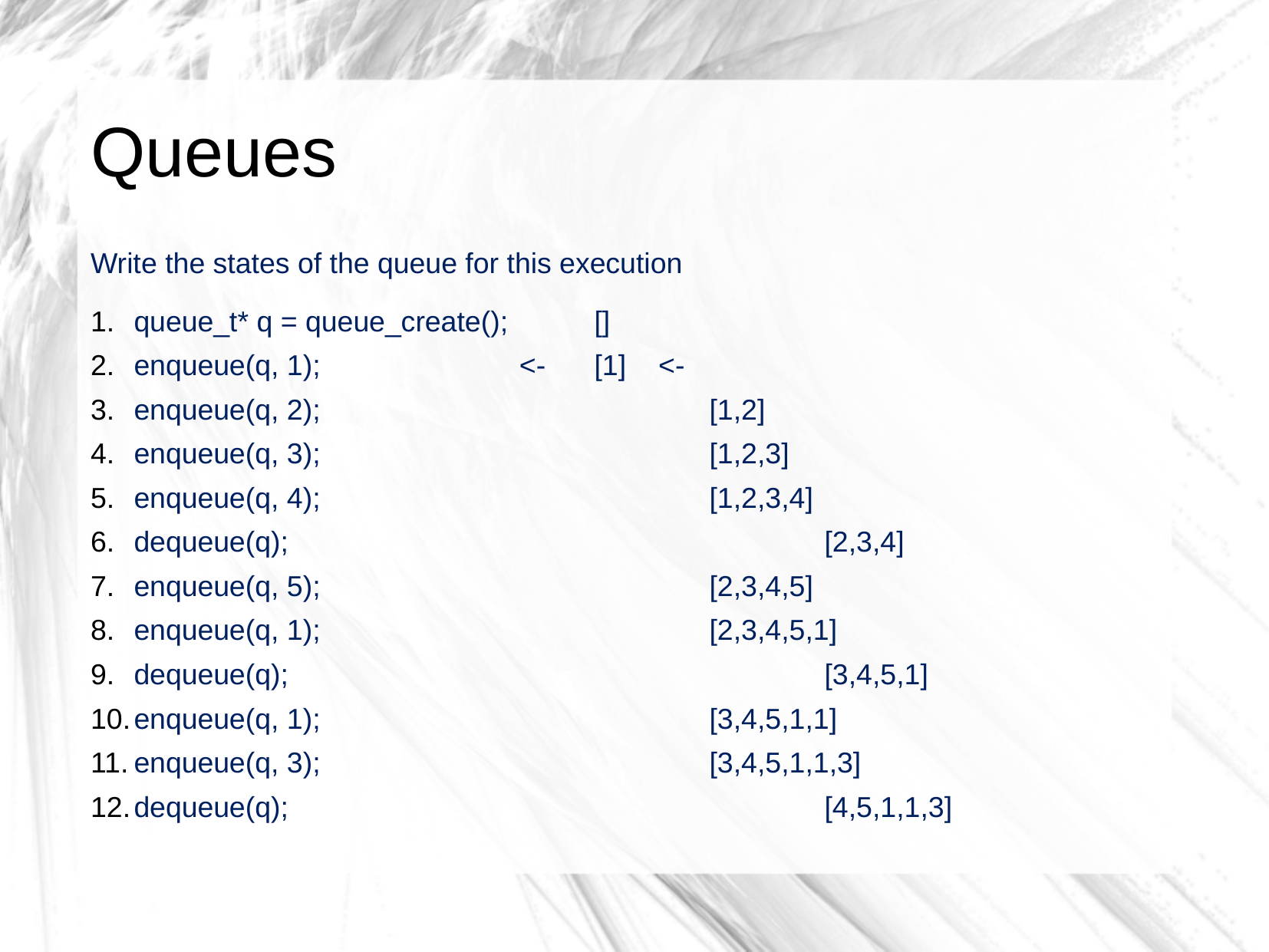

# Queues
Write the states of the queue for this execution
queue_t* q = queue_create();	[]
enqueue(q, 1);		     <-	[1]    <-
enqueue(q, 2);				[1,2]
enqueue(q, 3);				[1,2,3]
enqueue(q, 4);				[1,2,3,4]
dequeue(q);					[2,3,4]
enqueue(q, 5);				[2,3,4,5]
enqueue(q, 1);				[2,3,4,5,1]
dequeue(q);					[3,4,5,1]
enqueue(q, 1);				[3,4,5,1,1]
enqueue(q, 3);				[3,4,5,1,1,3]
dequeue(q);					[4,5,1,1,3]